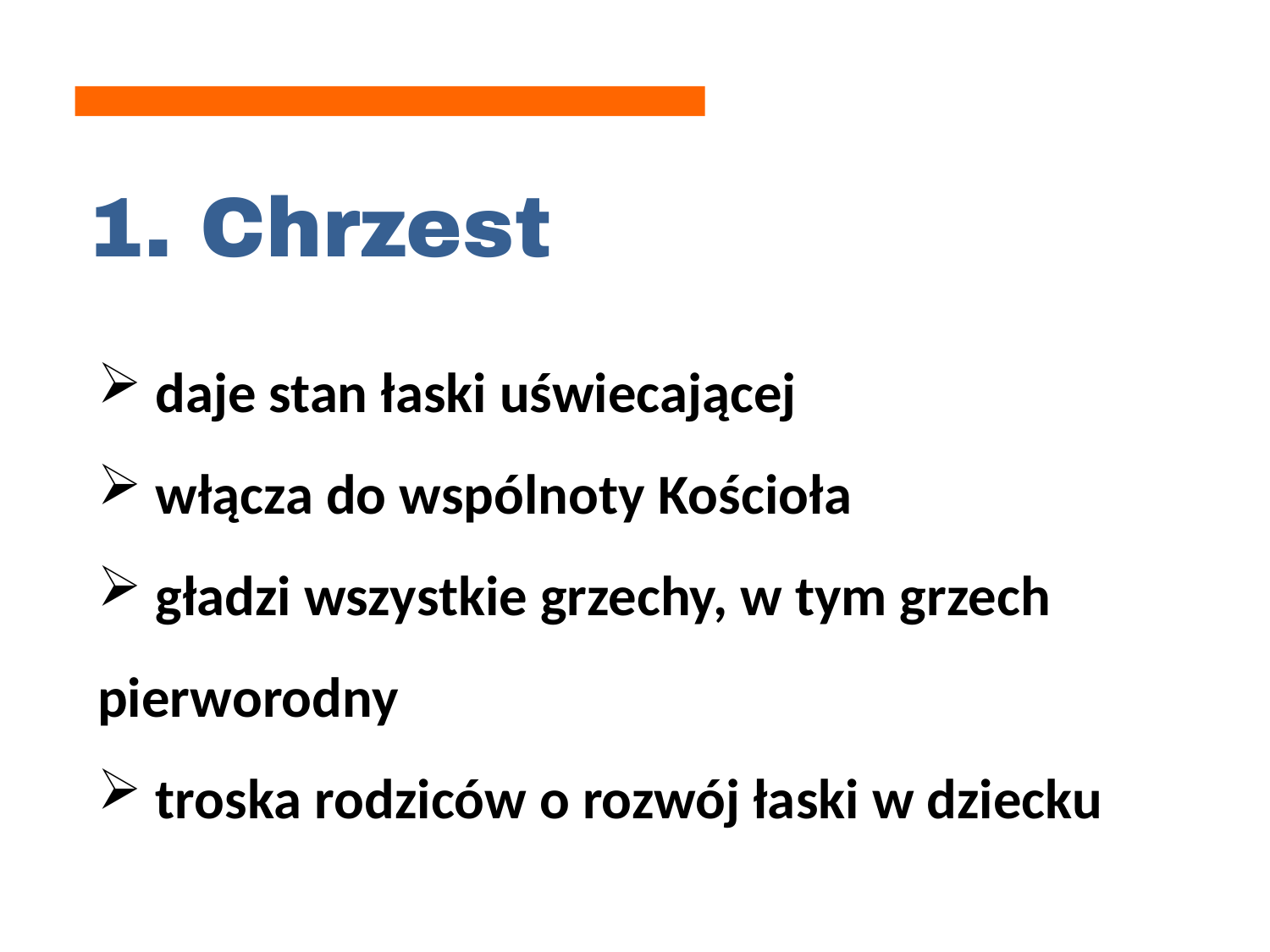

1. Chrzest
 daje stan łaski uświecającej
 włącza do wspólnoty Kościoła
 gładzi wszystkie grzechy, w tym grzech pierworodny
 troska rodziców o rozwój łaski w dziecku